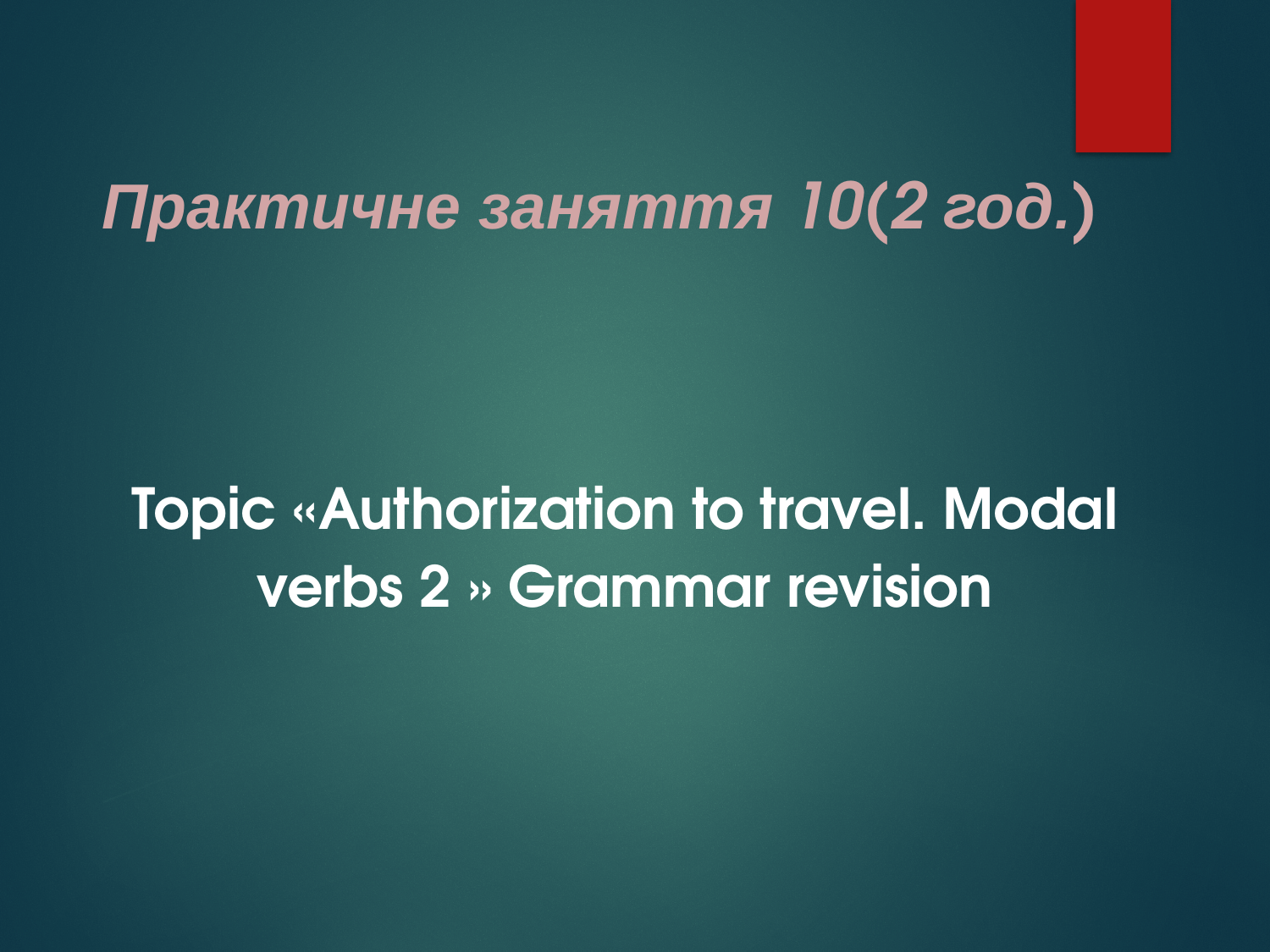

# Практичне заняття 10(2 год.)
Topic «Authorization to travel. Modal verbs 2 » Grammar revision